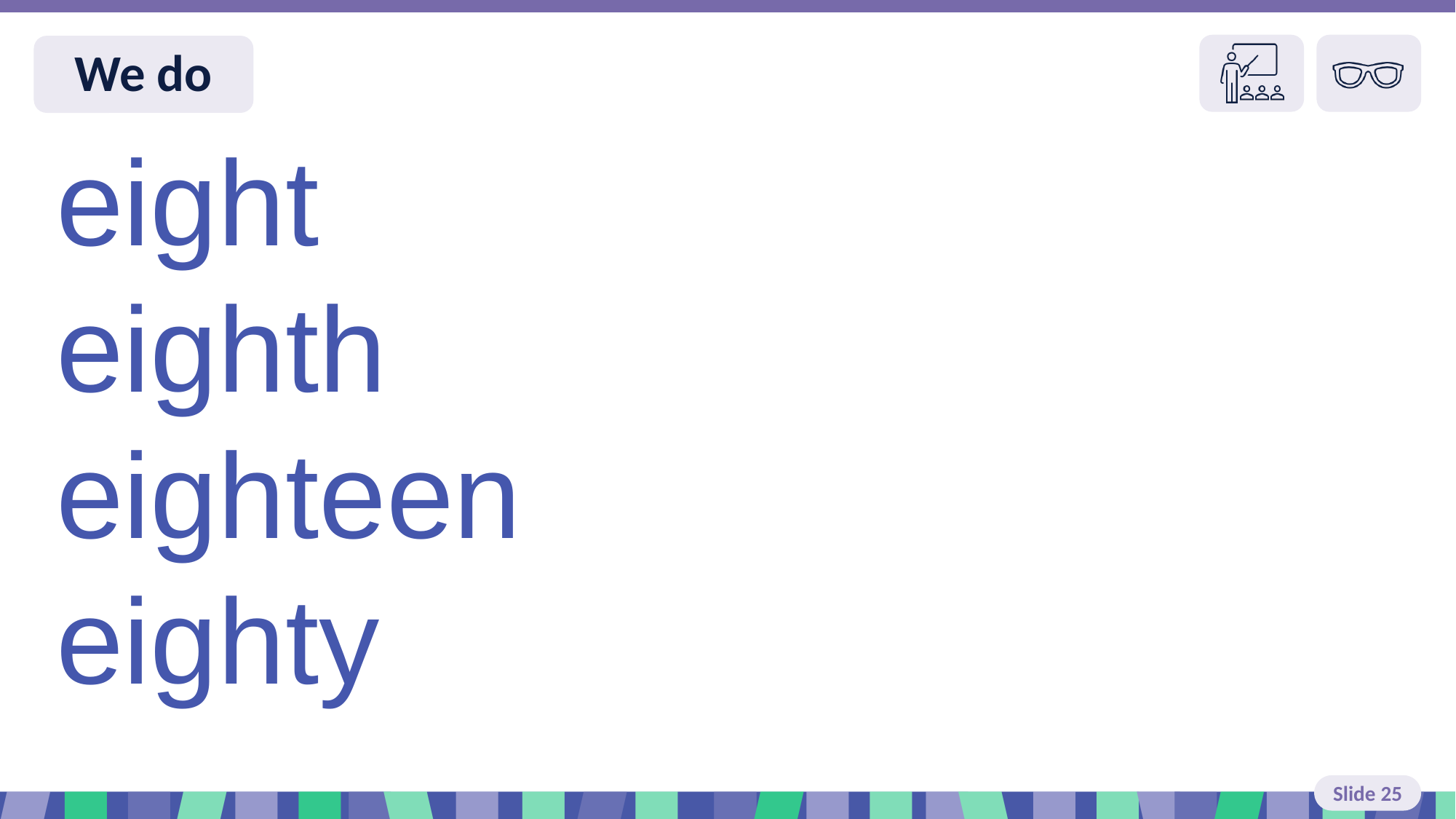

Slide 25 I do
eight
eighth
eighteen
eighty